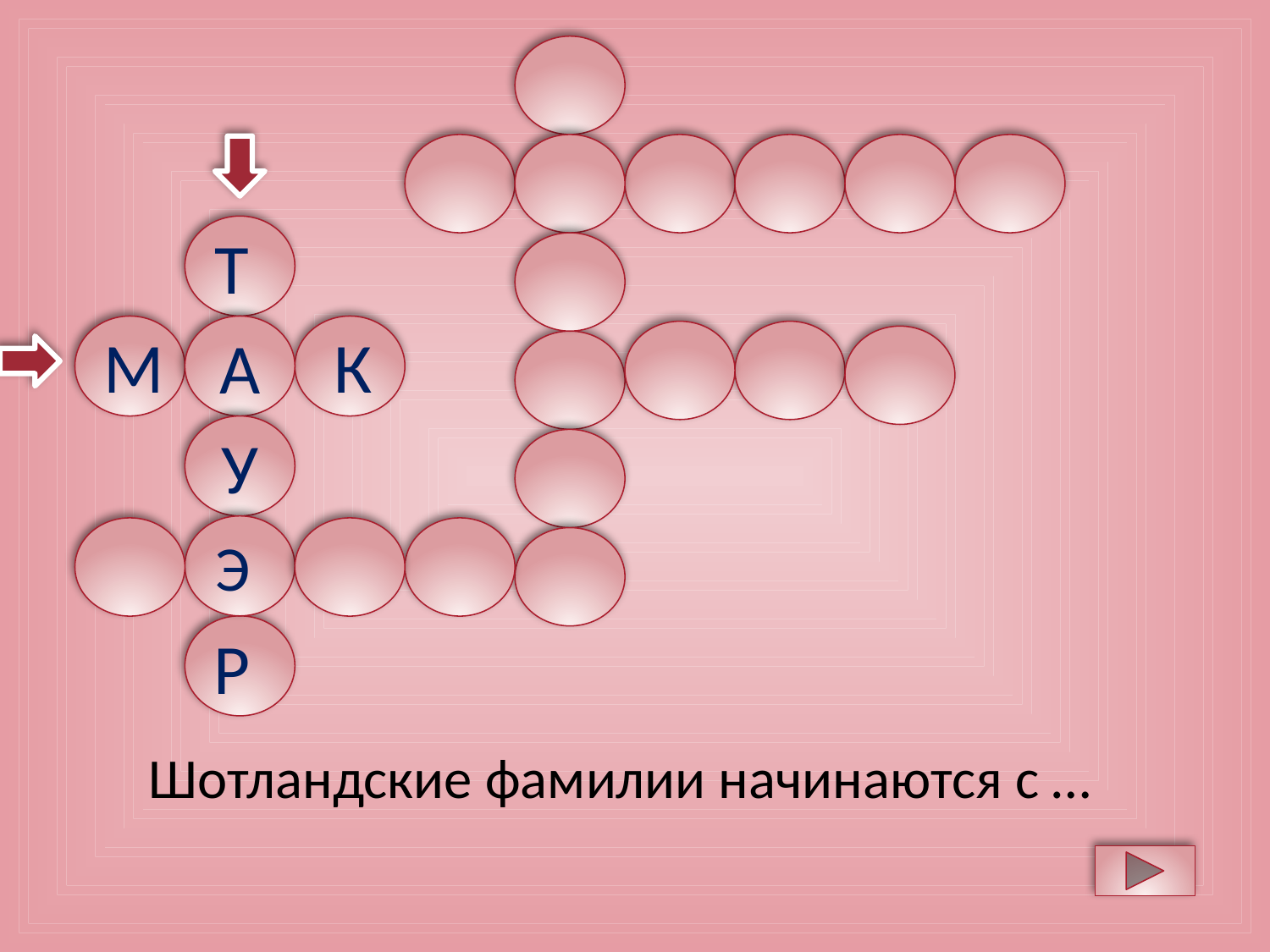

Т

 М
А

 К

У

Э

Р
Шотландские фамилии начинаются с …